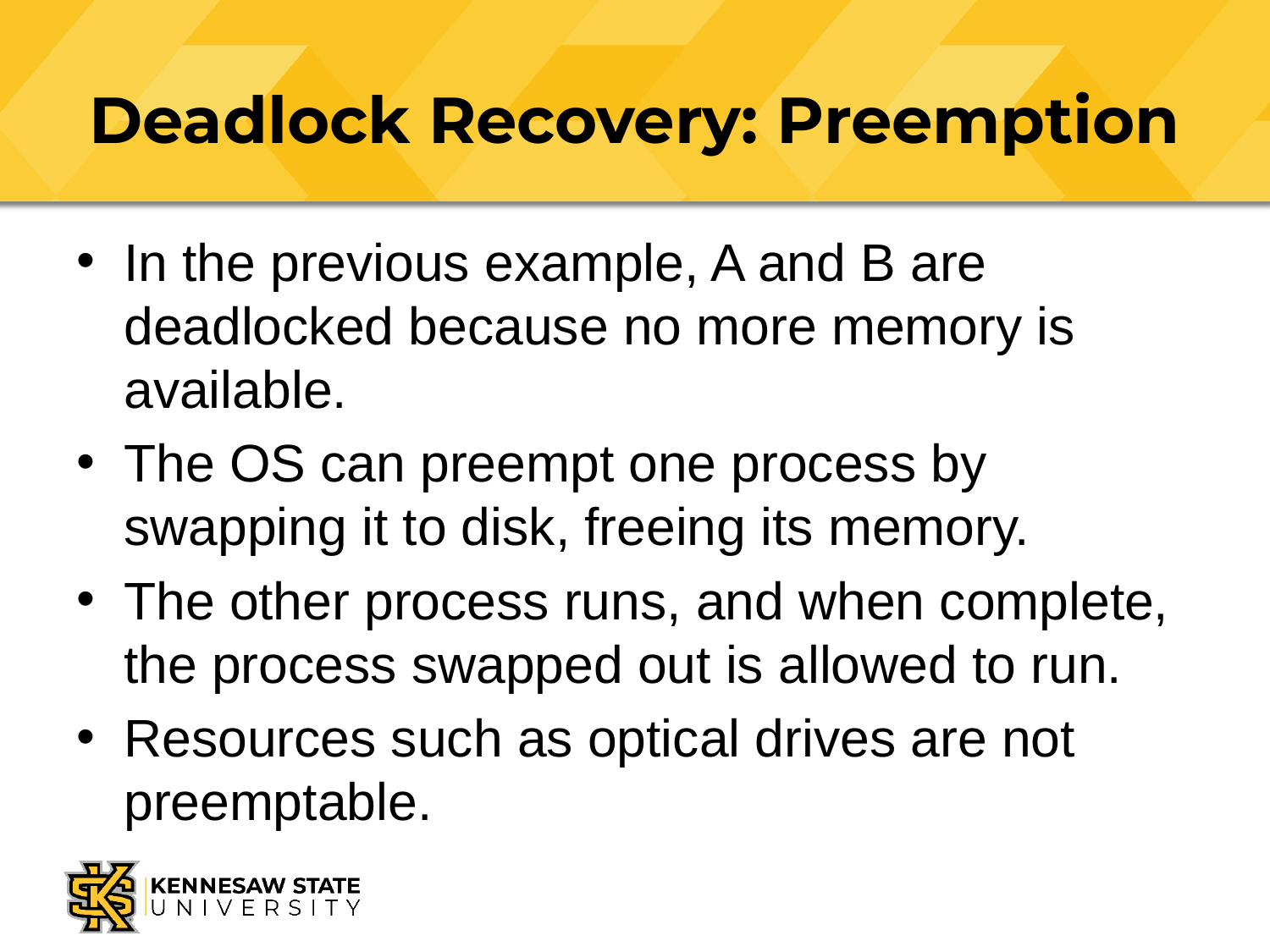

# Deadlock Recovery: Preemption
In the previous example, A and B are deadlocked because no more memory is available.
The OS can preempt one process by swapping it to disk, freeing its memory.
The other process runs, and when complete, the process swapped out is allowed to run.
Resources such as optical drives are not preemptable.